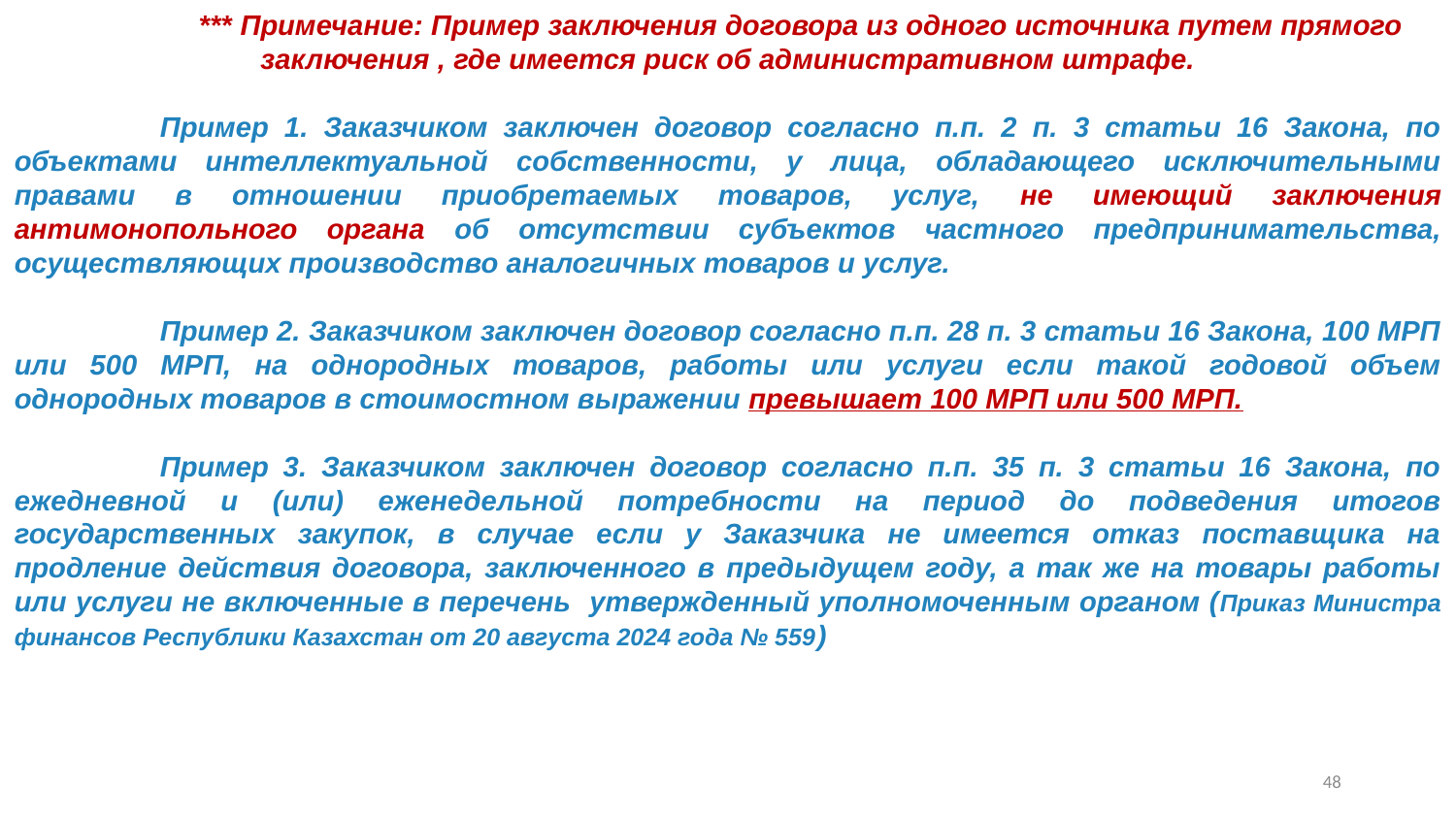

*** Примечание: Пример заключения договора из одного источника путем прямого заключения , где имеется риск об административном штрафе.

	Пример 1. Заказчиком заключен договор согласно п.п. 2 п. 3 статьи 16 Закона, по объектами интеллектуальной собственности, у лица, обладающего исключительными правами в отношении приобретаемых товаров, услуг, не имеющий заключения антимонопольного органа об отсутствии субъектов частного предпринимательства, осуществляющих производство аналогичных товаров и услуг.

	Пример 2. Заказчиком заключен договор согласно п.п. 28 п. 3 статьи 16 Закона, 100 МРП или 500 МРП, на однородных товаров, работы или услуги если такой годовой объем однородных товаров в стоимостном выражении превышает 100 МРП или 500 МРП.

	Пример 3. Заказчиком заключен договор согласно п.п. 35 п. 3 статьи 16 Закона, по ежедневной и (или) еженедельной потребности на период до подведения итогов государственных закупок, в случае если у Заказчика не имеется отказ поставщика на продление действия договора, заключенного в предыдущем году, а так же на товары работы или услуги не включенные в перечень  утвержденный уполномоченным органом (Приказ Министра финансов Республики Казахстан от 20 августа 2024 года № 559)

48